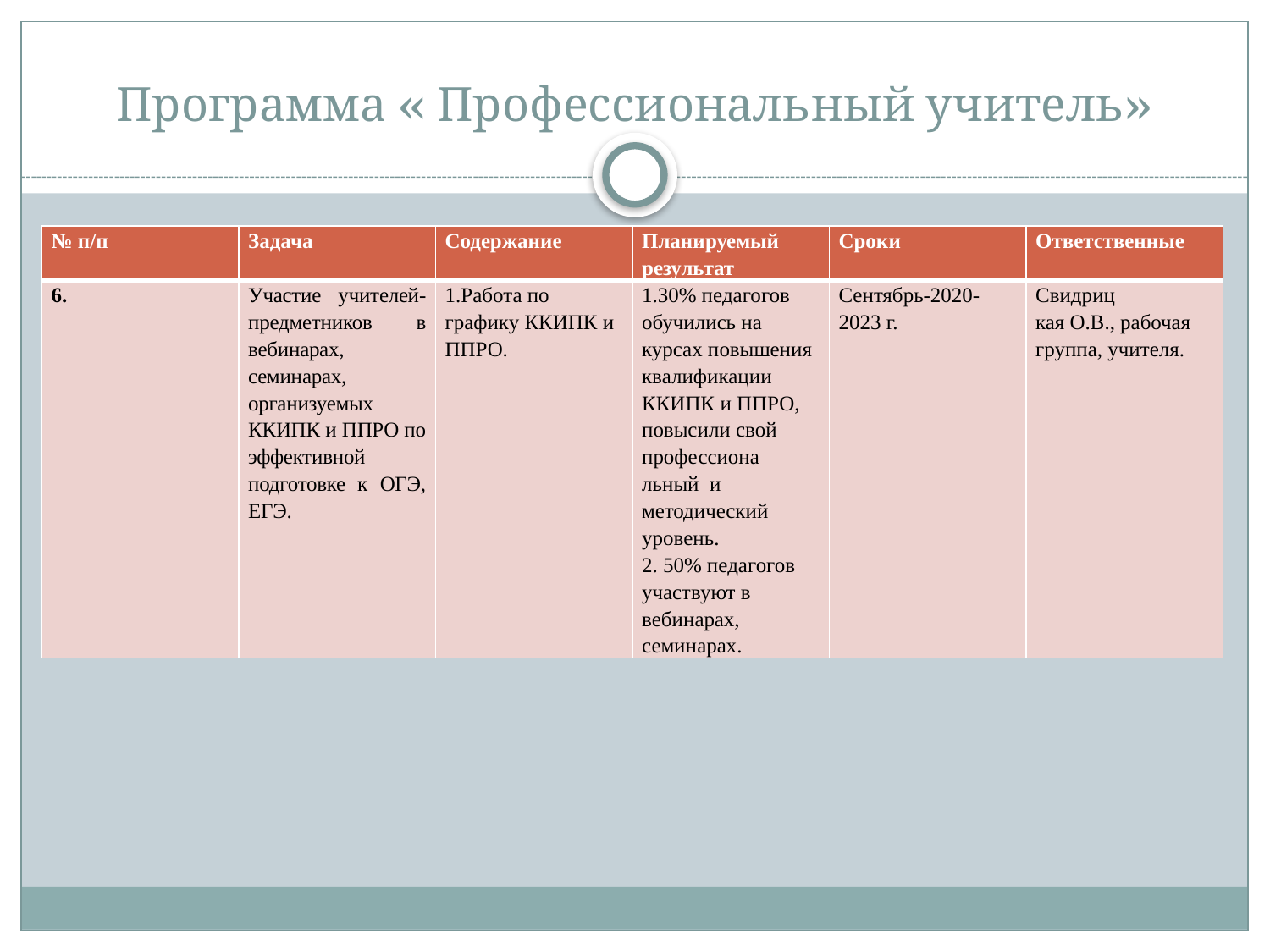

# Программа « Профессиональный учитель»
| № п/п | Задача | Содержание | Планируемый результат | Сроки | Ответственные |
| --- | --- | --- | --- | --- | --- |
| 6. | Участие учителей-предметников в вебинарах, семинарах, организуемых ККИПК и ППРО по эффективной подготовке к ОГЭ, ЕГЭ. | 1.Работа по графику ККИПК и ППРО. | 1.30% педагогов обучились на курсах повышения квалификации ККИПК и ППРО, повысили свой профессиона льный и методический уровень. 2. 50% педагогов участвуют в вебинарах, семинарах. | Сентябрь-2020-2023 г. | Свидриц кая О.В., рабочая группа, учителя. |